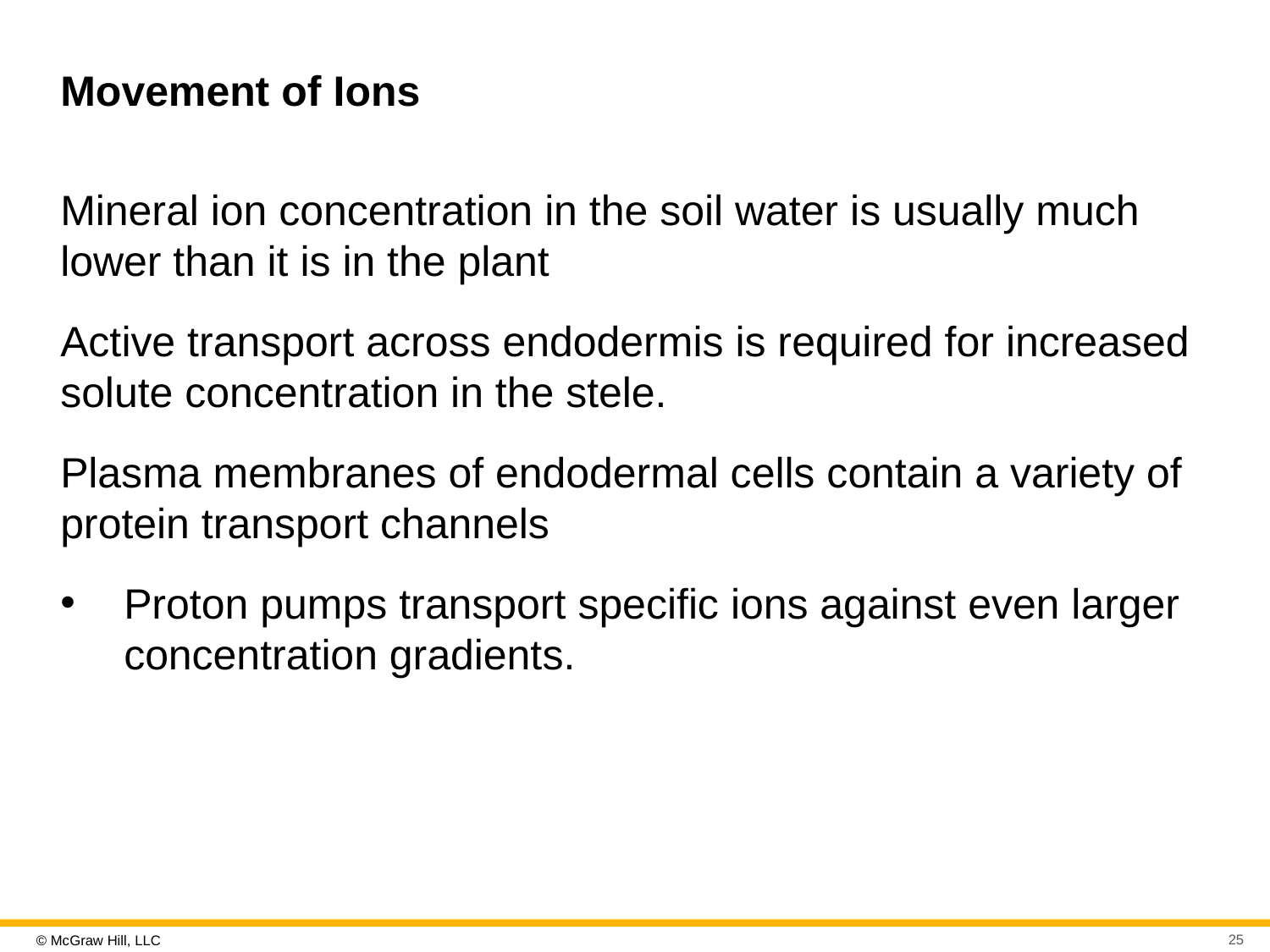

# Movement of Ions
Mineral ion concentration in the soil water is usually much lower than it is in the plant
Active transport across endodermis is required for increased solute concentration in the stele.
Plasma membranes of endodermal cells contain a variety of protein transport channels
Proton pumps transport specific ions against even larger concentration gradients.
25